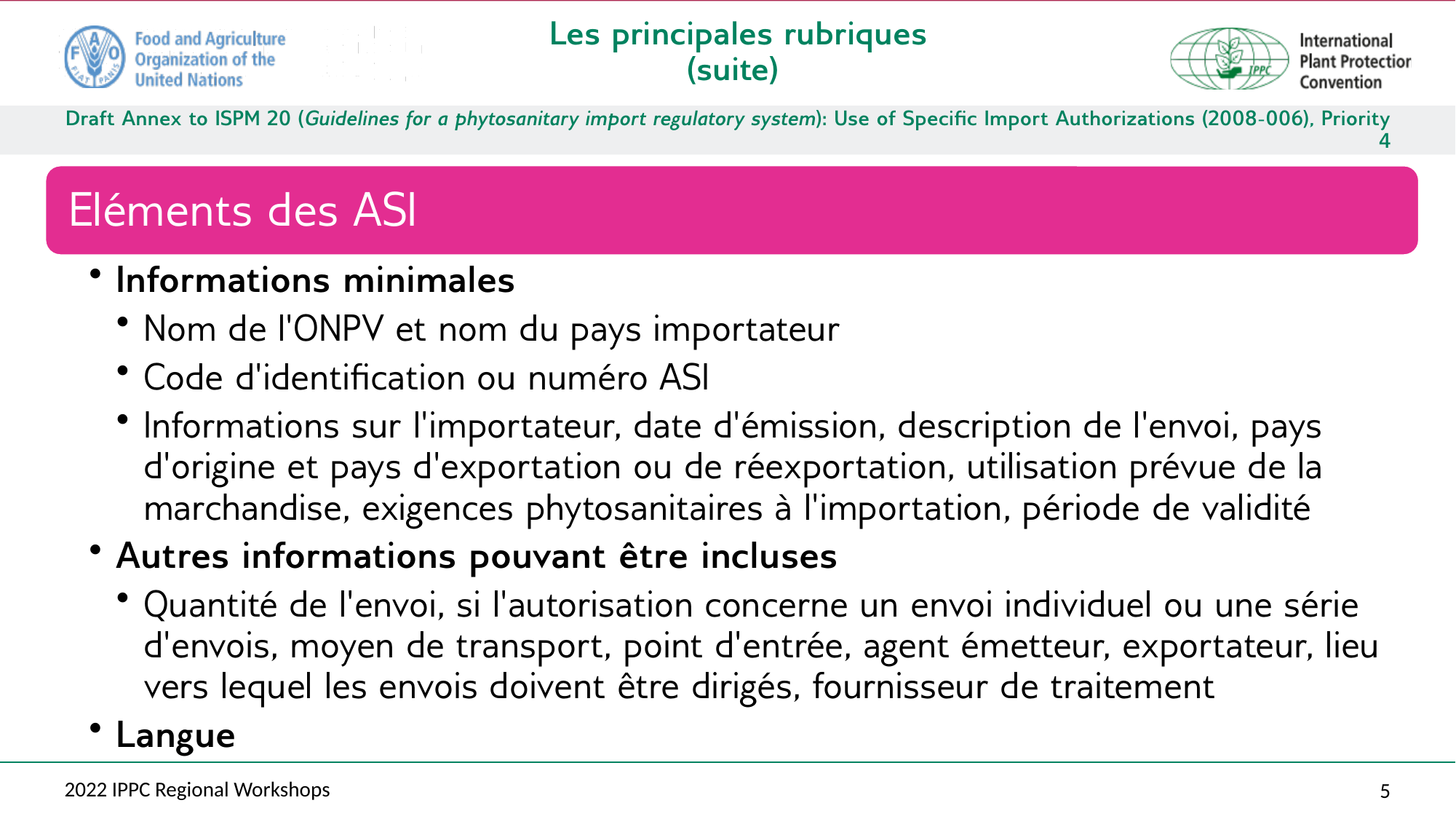

Les principales rubriques
(suite)
Eléments des ASI
Informations minimales
Nom de l'ONPV et nom du pays importateur
Code d'identification ou numéro ASI
Informations sur l'importateur, date d'émission, description de l'envoi, pays d'origine et pays d'exportation ou de réexportation, utilisation prévue de la marchandise, exigences phytosanitaires à l'importation, période de validité
Autres informations pouvant être incluses
Quantité de l'envoi, si l'autorisation concerne un envoi individuel ou une série d'envois, moyen de transport, point d'entrée, agent émetteur, exportateur, lieu vers lequel les envois doivent être dirigés, fournisseur de traitement
Langue